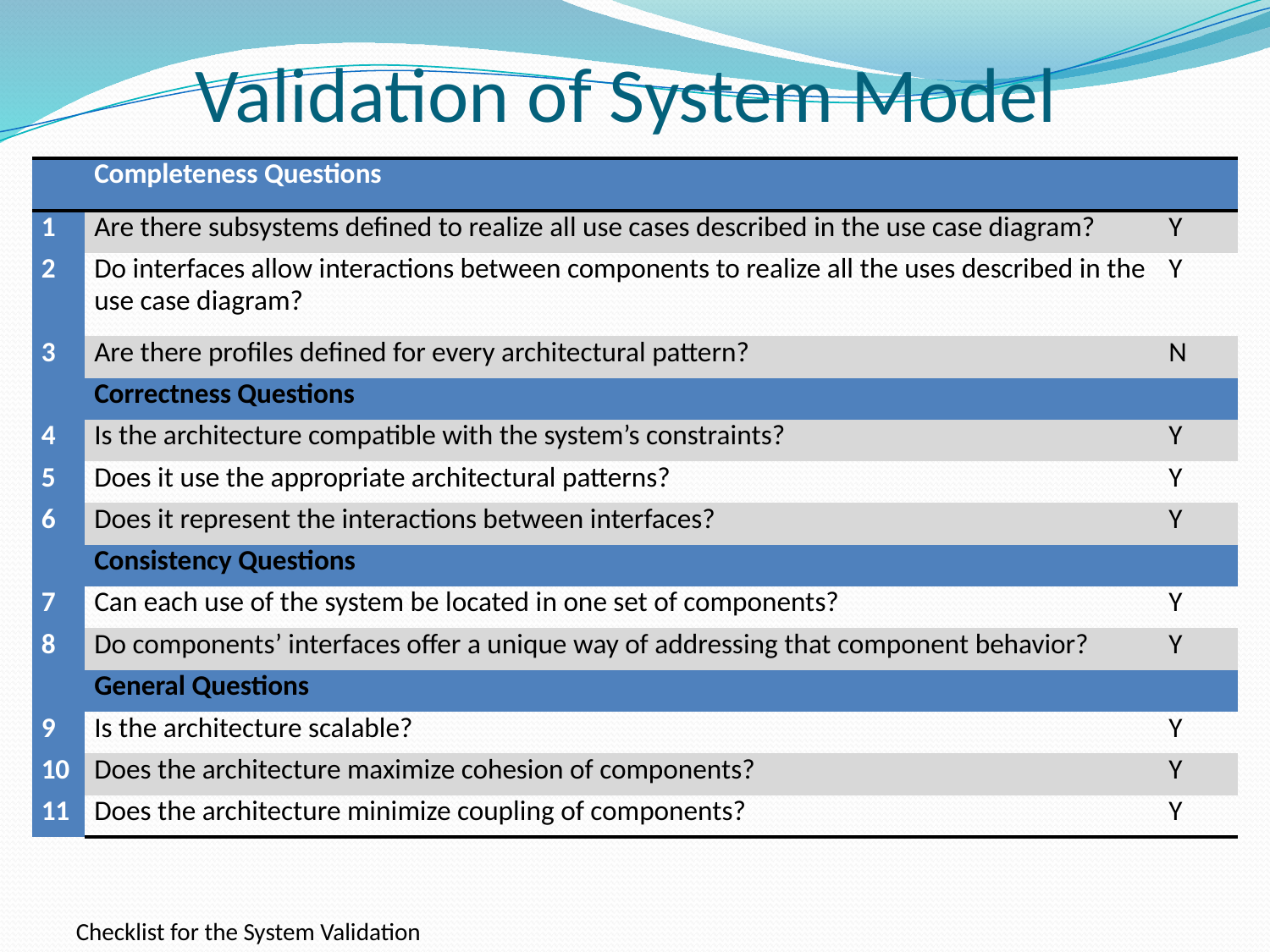

# Validation of System Model
|  | Completeness Questions |  |
| --- | --- | --- |
| 1 | Are there subsystems defined to realize all use cases described in the use case diagram? | Y |
| 2 | Do interfaces allow interactions between components to realize all the uses described in the use case diagram? | Y |
| 3 | Are there profiles defined for every architectural pattern? | N |
|  | Correctness Questions |  |
| 4 | Is the architecture compatible with the system’s constraints? | Y |
| 5 | Does it use the appropriate architectural patterns? | Y |
| 6 | Does it represent the interactions between interfaces? | Y |
|  | Consistency Questions |  |
| 7 | Can each use of the system be located in one set of components? | Y |
| 8 | Do components’ interfaces offer a unique way of addressing that component behavior? | Y |
|  | General Questions |  |
| 9 | Is the architecture scalable? | Y |
| 10 | Does the architecture maximize cohesion of components? | Y |
| 11 | Does the architecture minimize coupling of components? | Y |
Checklist for the System Validation